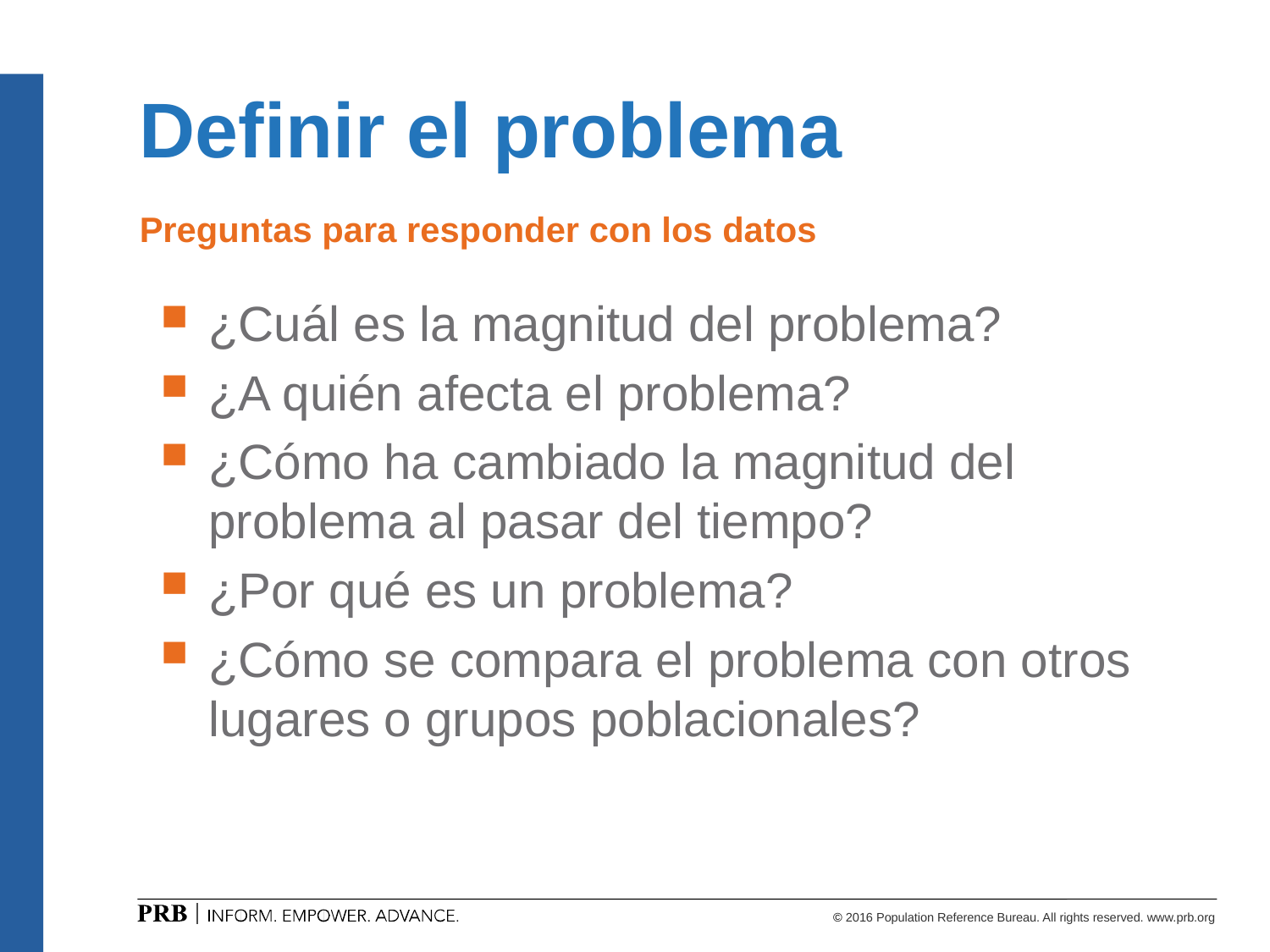

# Definir el problema
Preguntas para responder con los datos
¿Cuál es la magnitud del problema?
¿A quién afecta el problema?
¿Cómo ha cambiado la magnitud del problema al pasar del tiempo?
¿Por qué es un problema?
¿Cómo se compara el problema con otros lugares o grupos poblacionales?